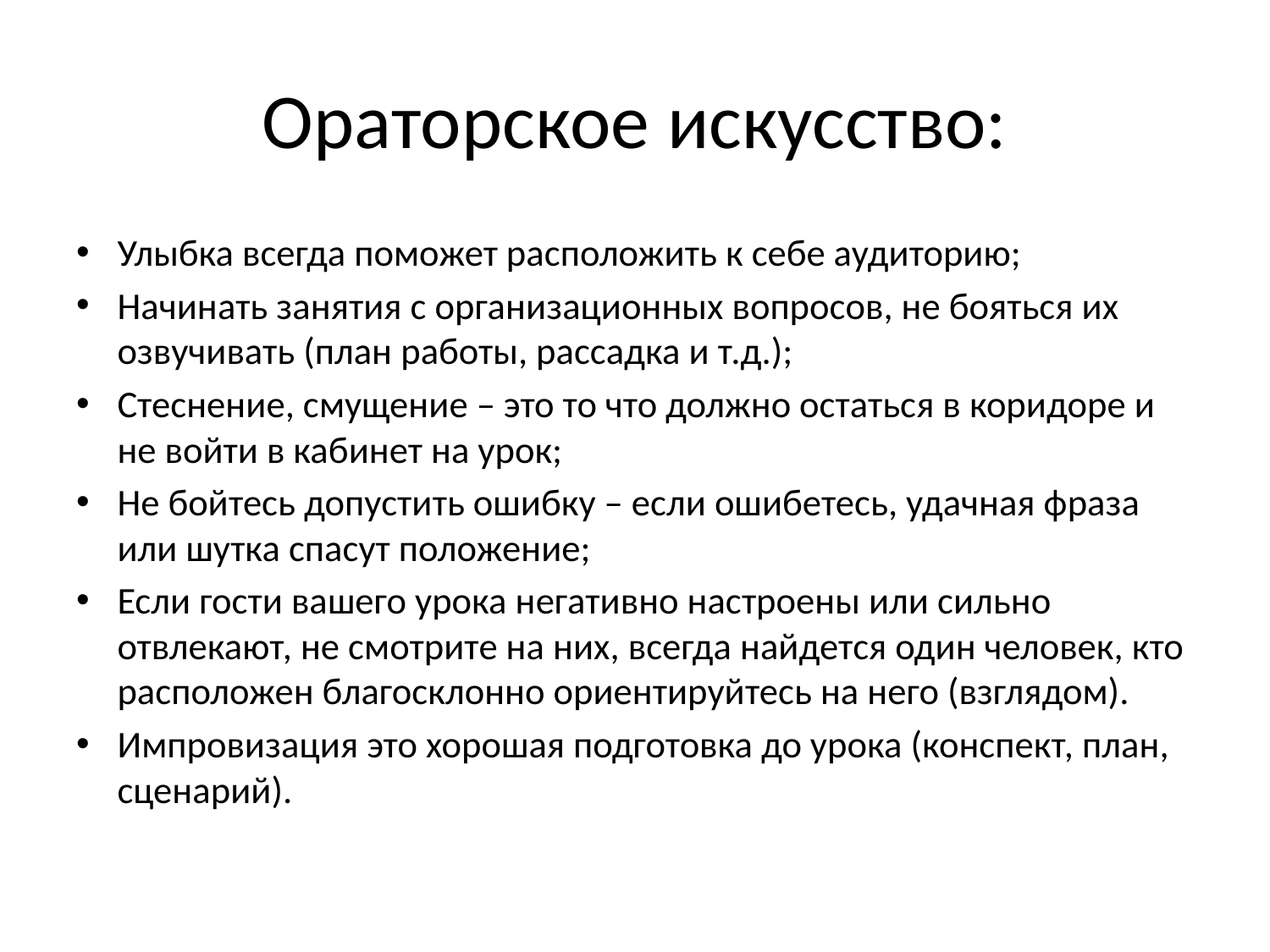

# Ораторское искусство:
Улыбка всегда поможет расположить к себе аудиторию;
Начинать занятия с организационных вопросов, не бояться их озвучивать (план работы, рассадка и т.д.);
Стеснение, смущение – это то что должно остаться в коридоре и не войти в кабинет на урок;
Не бойтесь допустить ошибку – если ошибетесь, удачная фраза или шутка спасут положение;
Если гости вашего урока негативно настроены или сильно отвлекают, не смотрите на них, всегда найдется один человек, кто расположен благосклонно ориентируйтесь на него (взглядом).
Импровизация это хорошая подготовка до урока (конспект, план, сценарий).